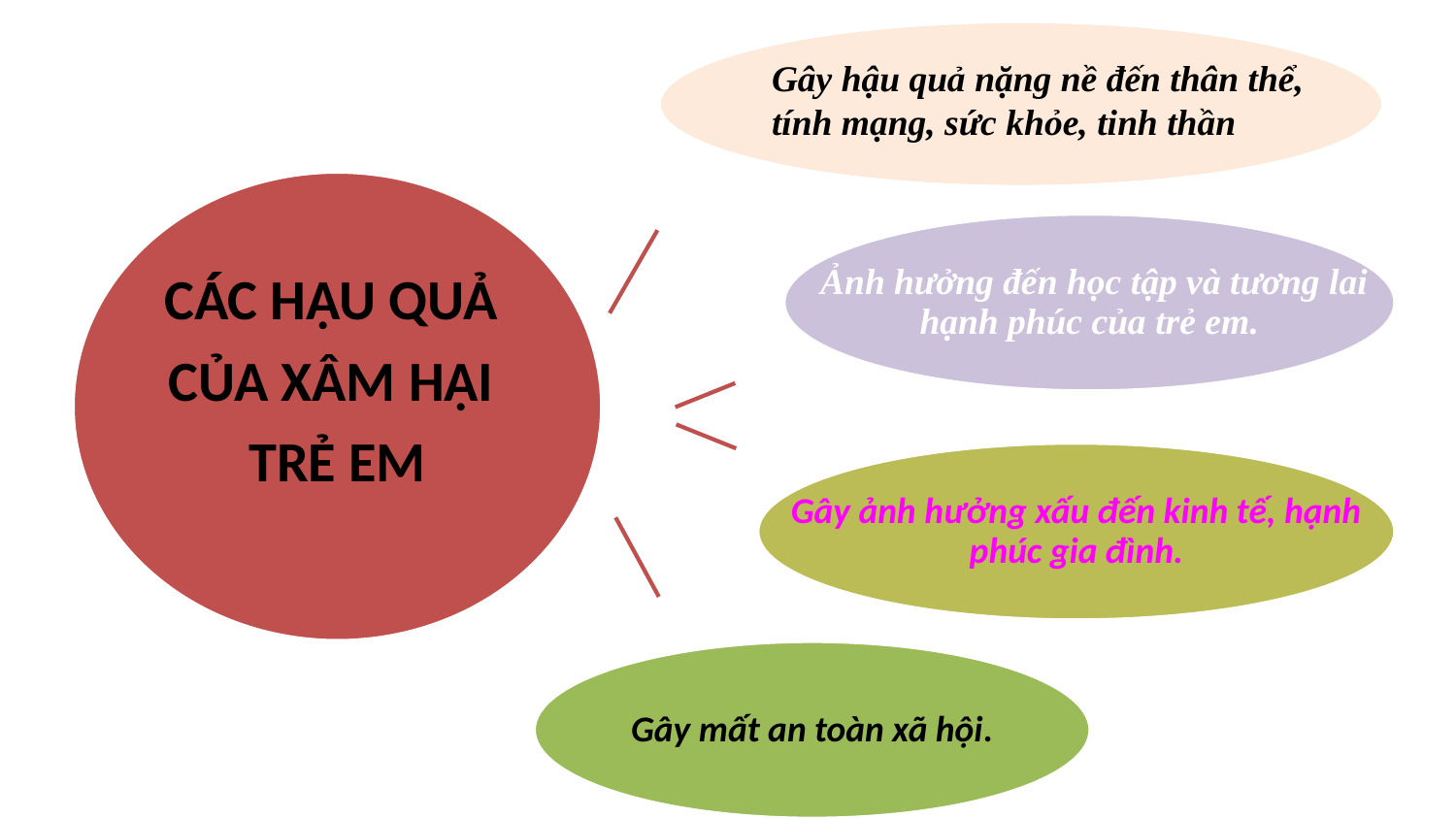

Gây hậu quả nặng nề đến thân thể, tính mạng, sức khỏe, tinh thần

 Ảnh hưởng đến học tập và tương lai hạnh phúc của trẻ em.

CÁC HẬU QUẢ
CỦA XÂM HẠI
TRẺ EM

Gây ảnh hưởng xấu đến kinh tế, hạnh phúc gia đình.

Gây mất an toàn xã hội.